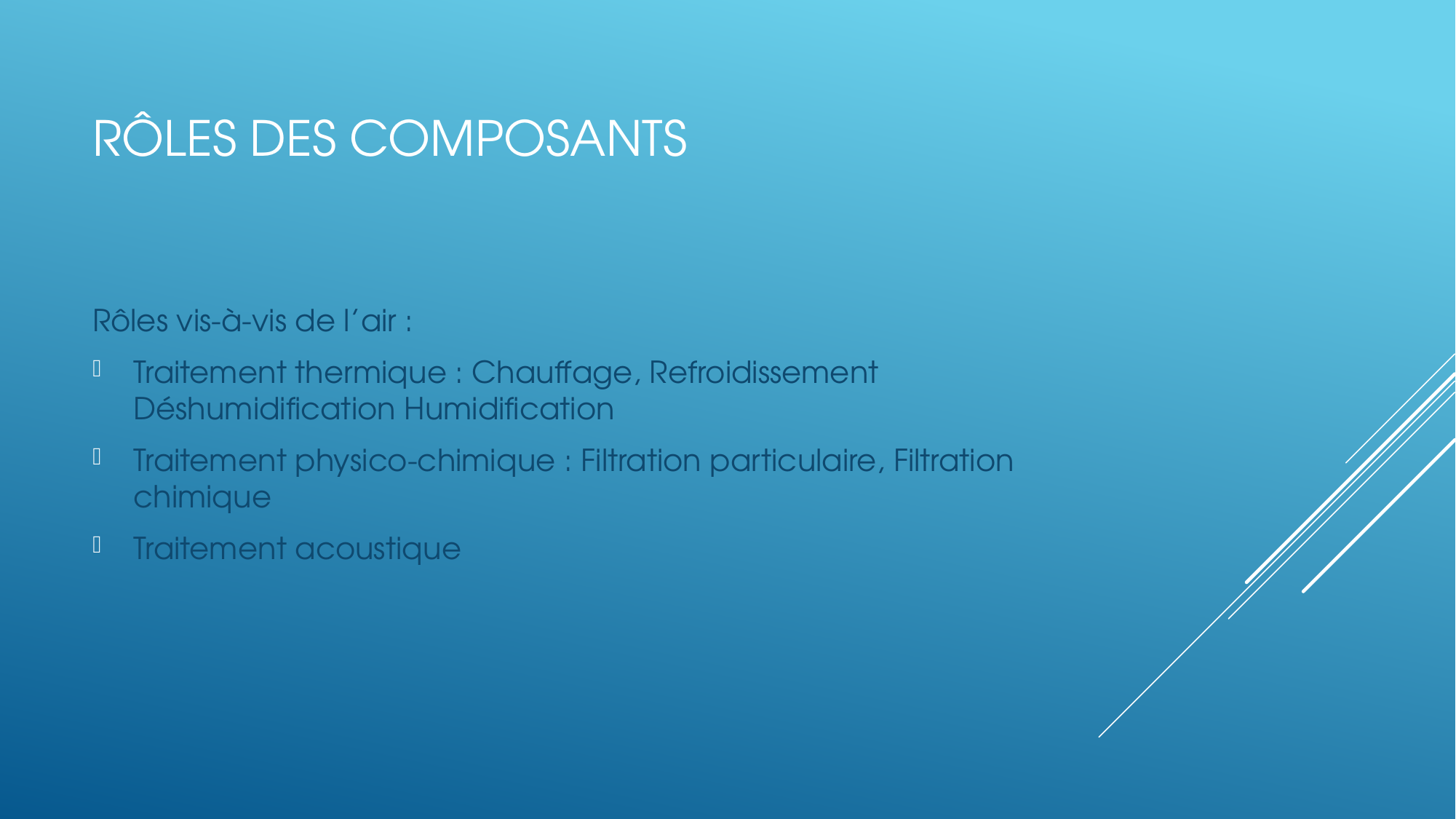

# rôles des composants
Rôles vis-à-vis de l’air :
Traitement thermique : Chauffage, Refroidissement Déshumidification Humidification
Traitement physico-chimique : Filtration particulaire, Filtration chimique
Traitement acoustique